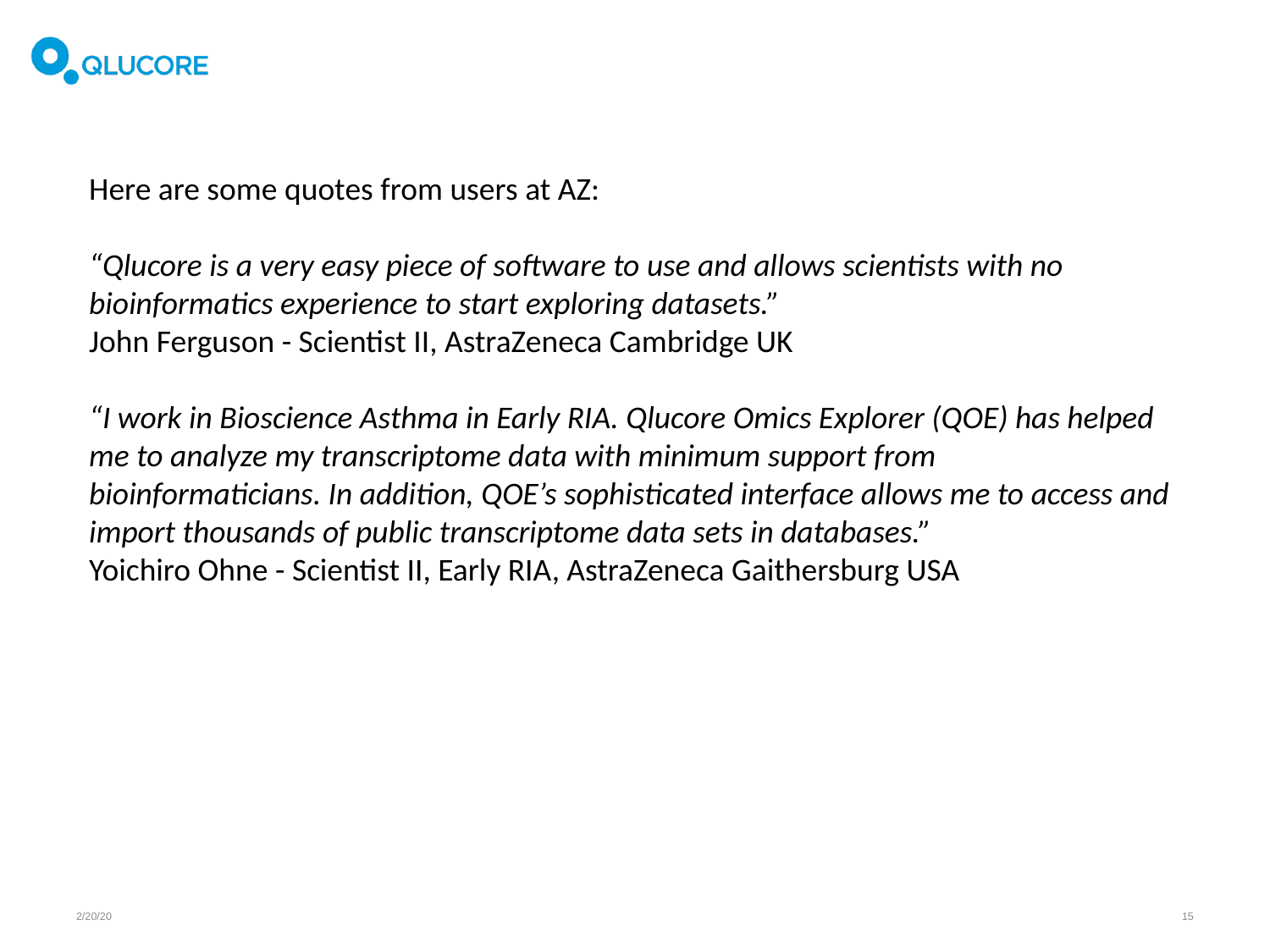

Here are some quotes from users at AZ:

“Qlucore is a very easy piece of software to use and allows scientists with no bioinformatics experience to start exploring datasets.”
John Ferguson - Scientist II, AstraZeneca Cambridge UK

“I work in Bioscience Asthma in Early RIA. Qlucore Omics Explorer (QOE) has helped me to analyze my transcriptome data with minimum support from bioinformaticians. In addition, QOE’s sophisticated interface allows me to access and import thousands of public transcriptome data sets in databases.”
Yoichiro Ohne - Scientist II, Early RIA, AstraZeneca Gaithersburg USA
2/20/20

15